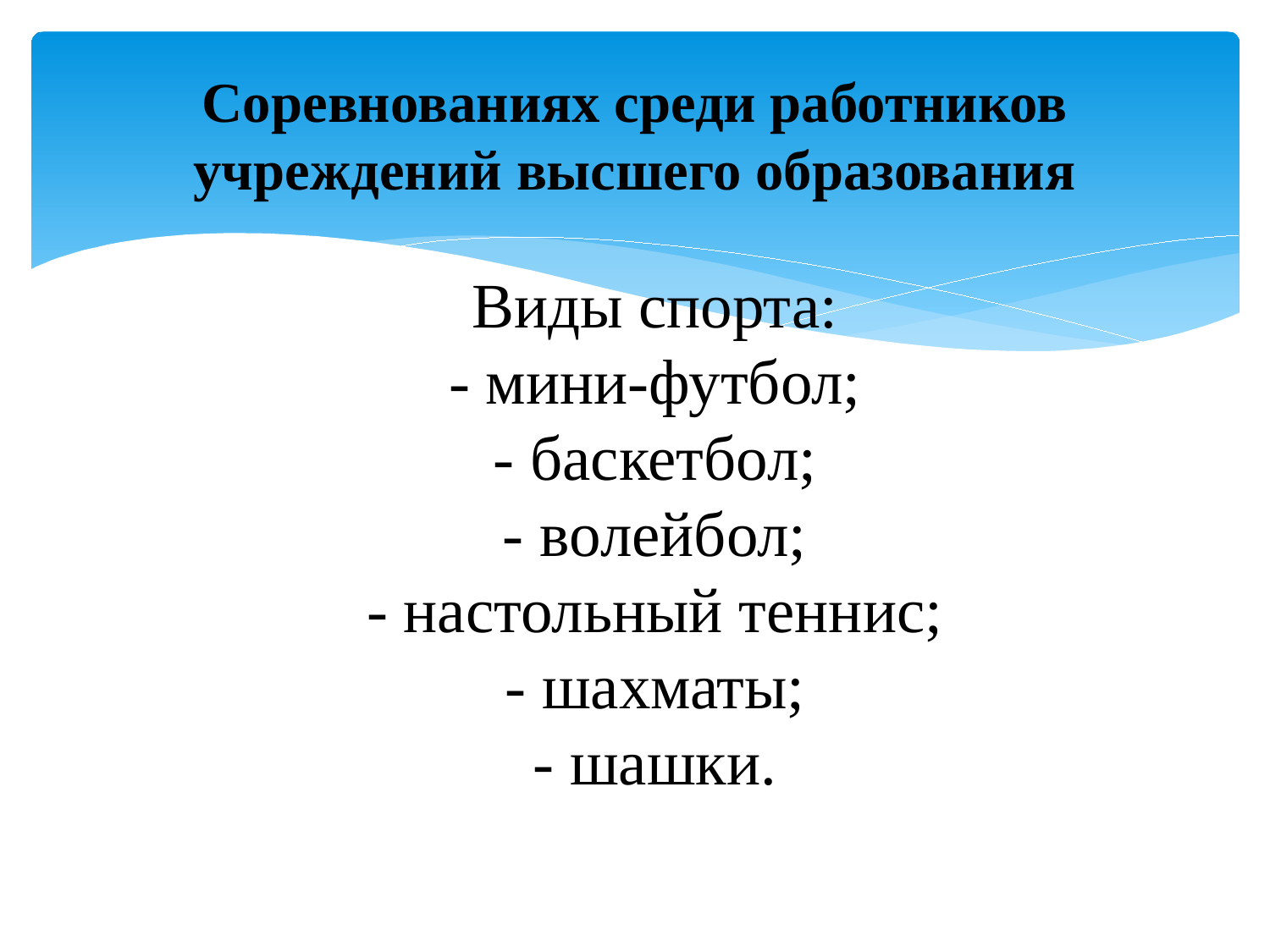

# Соревнованиях среди работников учреждений высшего образования
Виды спорта:
- мини-футбол;
- баскетбол;
- волейбол;
- настольный теннис;
- шахматы;
- шашки.